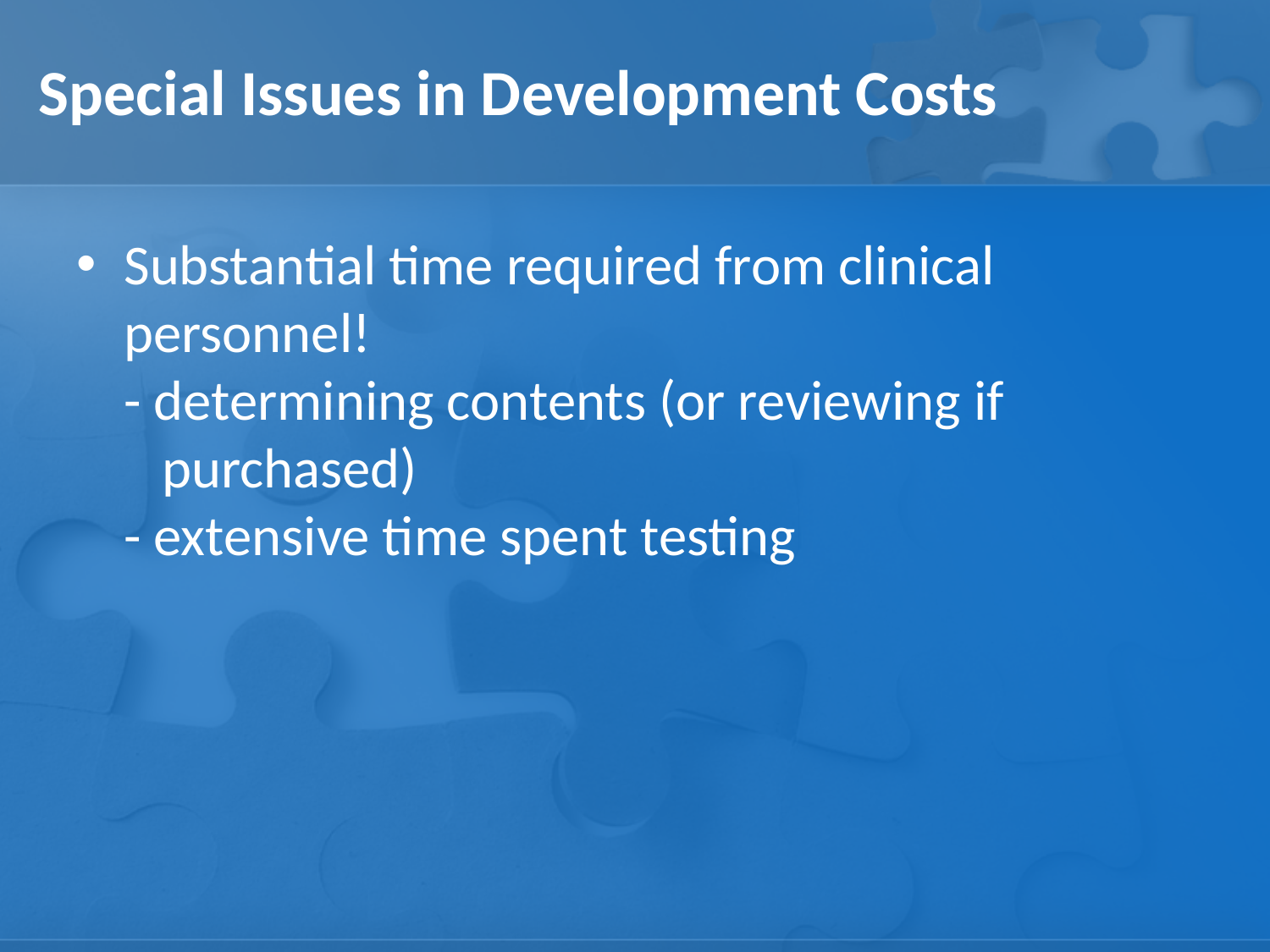

# Special Issues in Development Costs
Substantial time required from clinical personnel!
- determining contents (or reviewing if
   purchased)
- extensive time spent testing